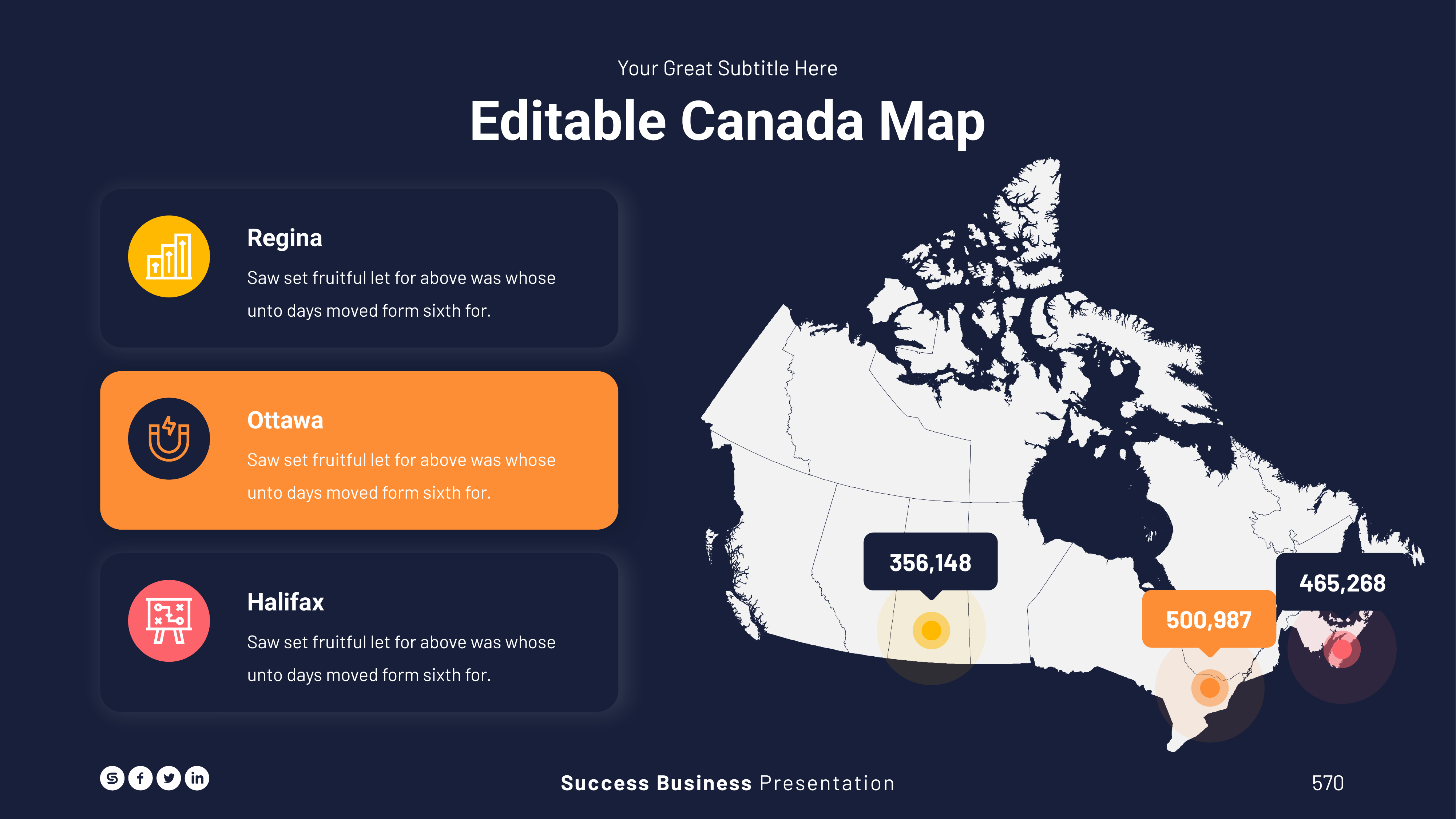

Your Great Subtitle Here
Editable Canada Map

Regina
Saw set fruitful let for above was whose unto days moved form sixth for.

Ottawa
Saw set fruitful let for above was whose unto days moved form sixth for.

356,148

465,268

Halifax
Saw set fruitful let for above was whose unto days moved form sixth for.

500,987